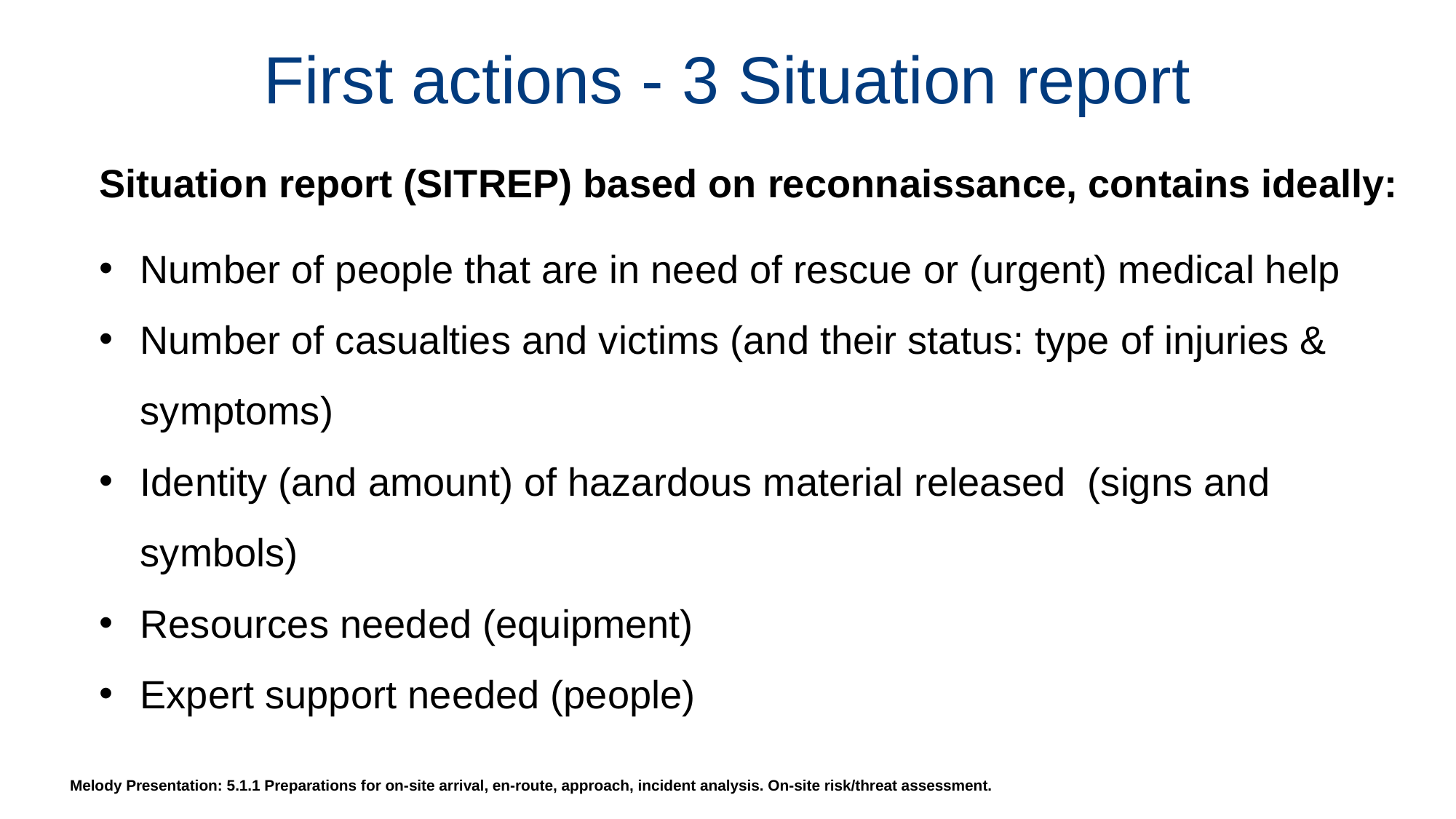

# First actions - 3 Situation report
Situation report (SITREP) based on reconnaissance, contains ideally:

Number of people that are in need of rescue or (urgent) medical help
Number of casualties and victims (and their status: type of injuries & symptoms)
Identity (and amount) of hazardous material released  (signs and symbols)
Resources needed (equipment)
Expert support needed (people)
Melody Presentation: 5.1.1 Preparations for on-site arrival, en-route, approach, incident analysis. On-site risk/threat assessment.